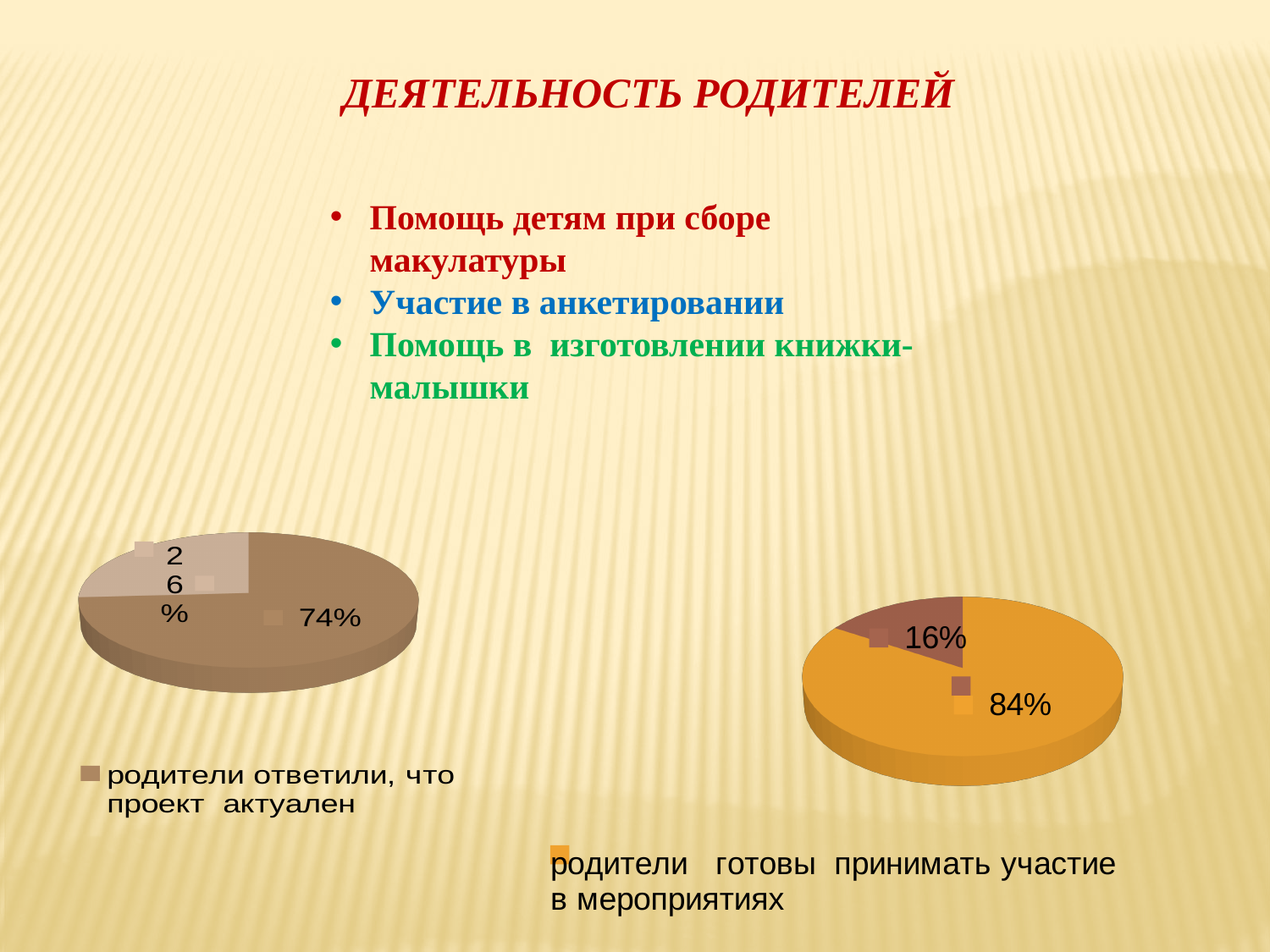

ДЕЯТЕЛЬНОСТЬ РОДИТЕЛЕЙ
Помощь детям при сборе макулатуры
Участие в анкетировании
Помощь в  изготовлении книжки- малышки

### Chart

| Category |
|---|

[unsupported chart]

[unsupported chart]